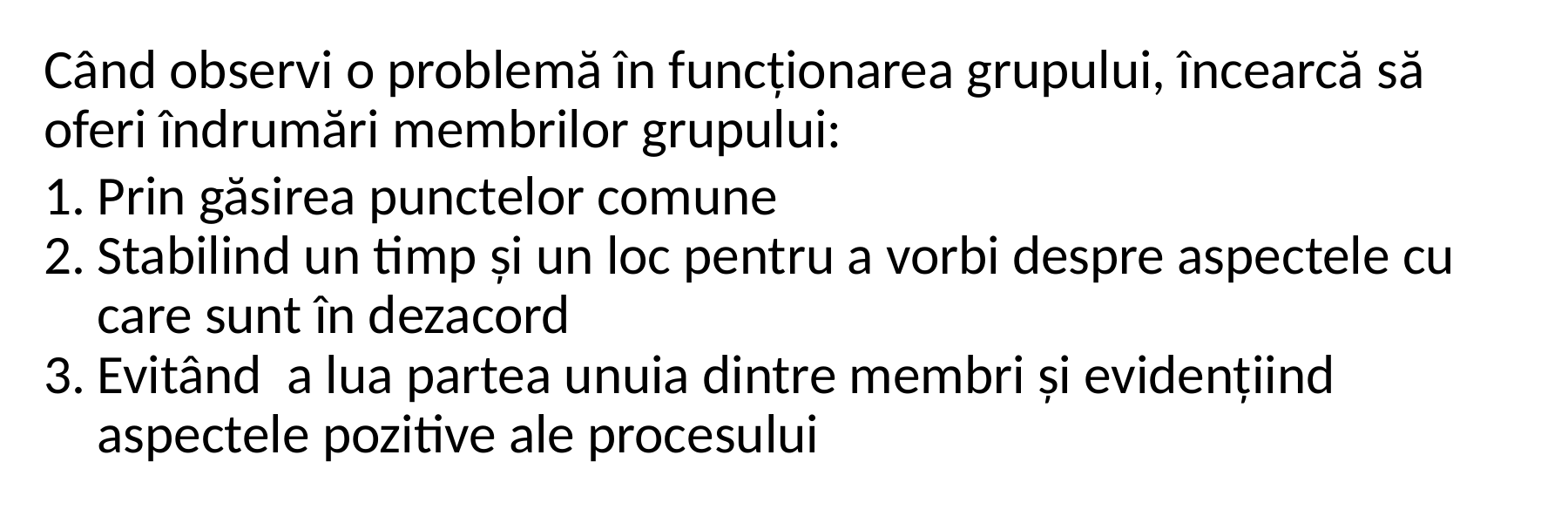

Când observi o problemă în funcționarea grupului, încearcă să oferi îndrumări membrilor grupului:
Prin găsirea punctelor comune
Stabilind un timp și un loc pentru a vorbi despre aspectele cu care sunt în dezacord
Evitând  a lua partea unuia dintre membri și evidențiind aspectele pozitive ale procesului